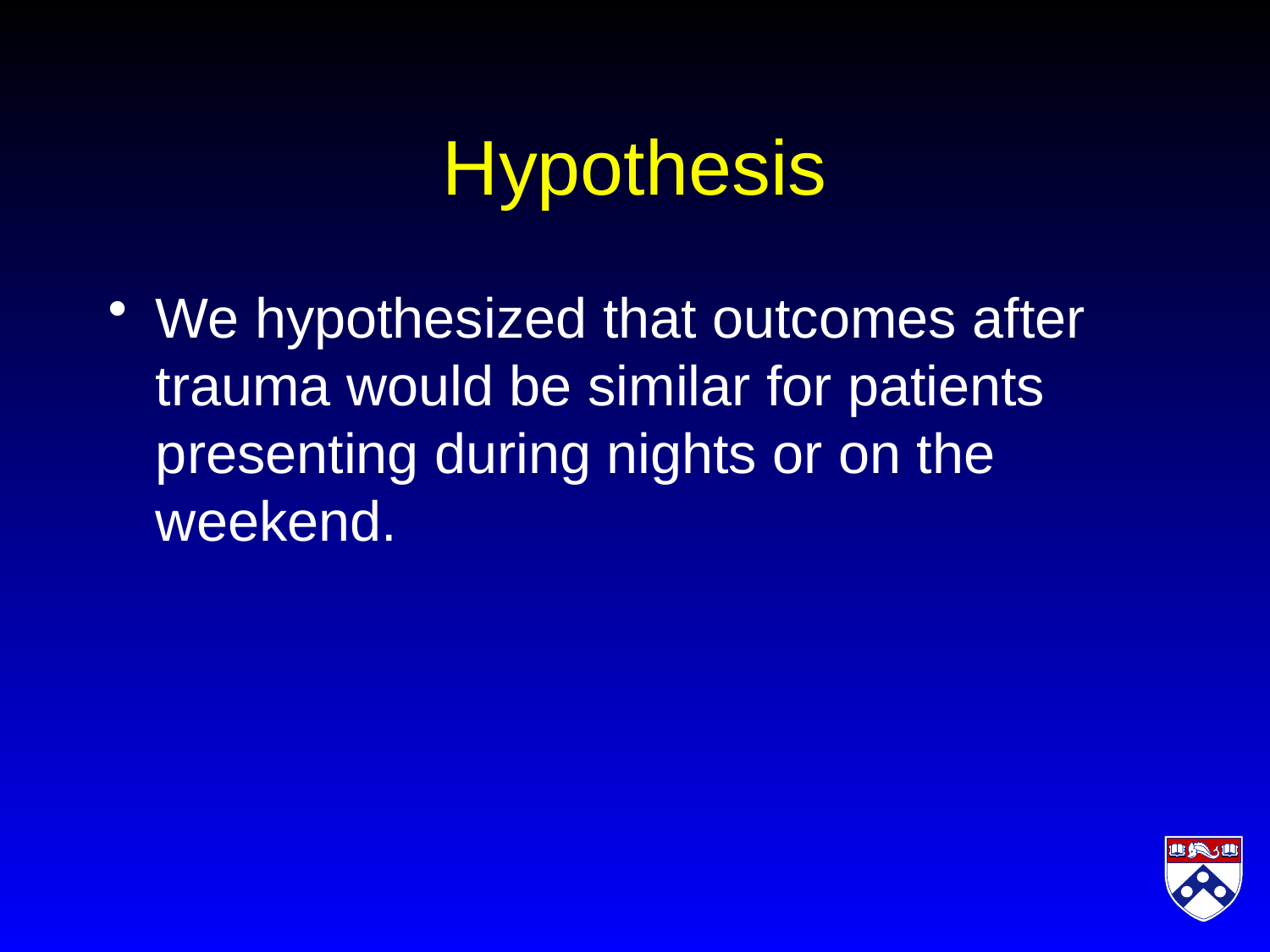

# Hypothesis
We hypothesized that outcomes after trauma would be similar for patients presenting during nights or on the weekend.